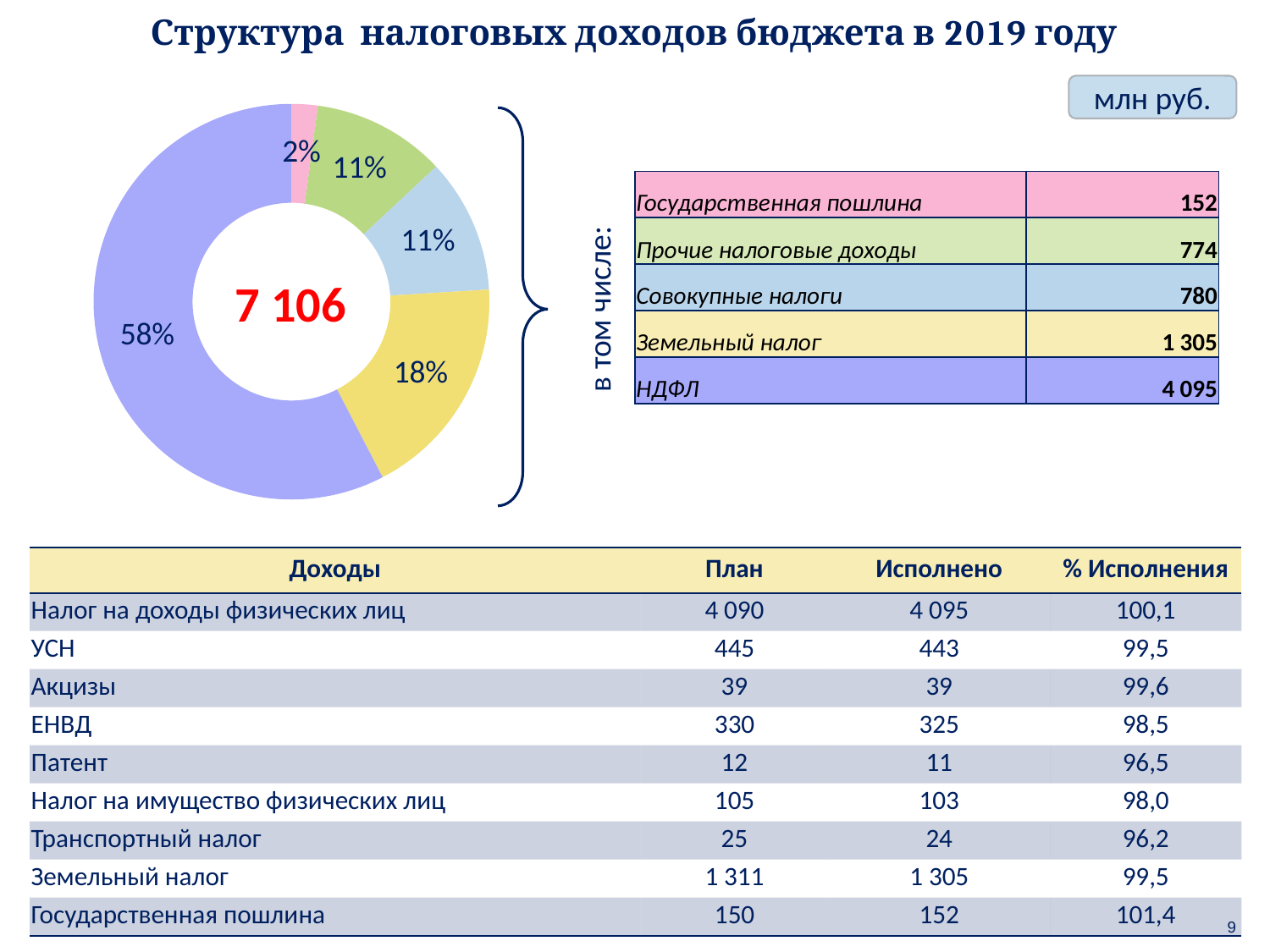

# Структура  налоговых доходов бюджета в 2019 году
млн руб.

### Chart

| Category | Продажи |
|---|---|
| Госпошлина | 152.0 |
| Прочие доходы | 775.0 |
| Совокупные налоги | 780.0 |
| Земельный налог | 1305.0 |
| НДФЛ | 4095.0 |
| Государственная пошлина | 152 |
| --- | --- |
| Прочие налоговые доходы | 774 |
| Совокупные налоги | 780 |
| Земельный налог | 1 305 |
| НДФЛ | 4 095 |
7 106
в том числе:
| Доходы | План | Исполнено | % Исполнения |
| --- | --- | --- | --- |
| Налог на доходы физических лиц | 4 090 | 4 095 | 100,1 |
| УСН | 445 | 443 | 99,5 |
| Акцизы | 39 | 39 | 99,6 |
| ЕНВД | 330 | 325 | 98,5 |
| Патент | 12 | 11 | 96,5 |
| Налог на имущество физических лиц | 105 | 103 | 98,0 |
| Транспортный налог | 25 | 24 | 96,2 |
| Земельный налог | 1 311 | 1 305 | 99,5 |
| Государственная пошлина | 150 | 152 | 101,4 |
9